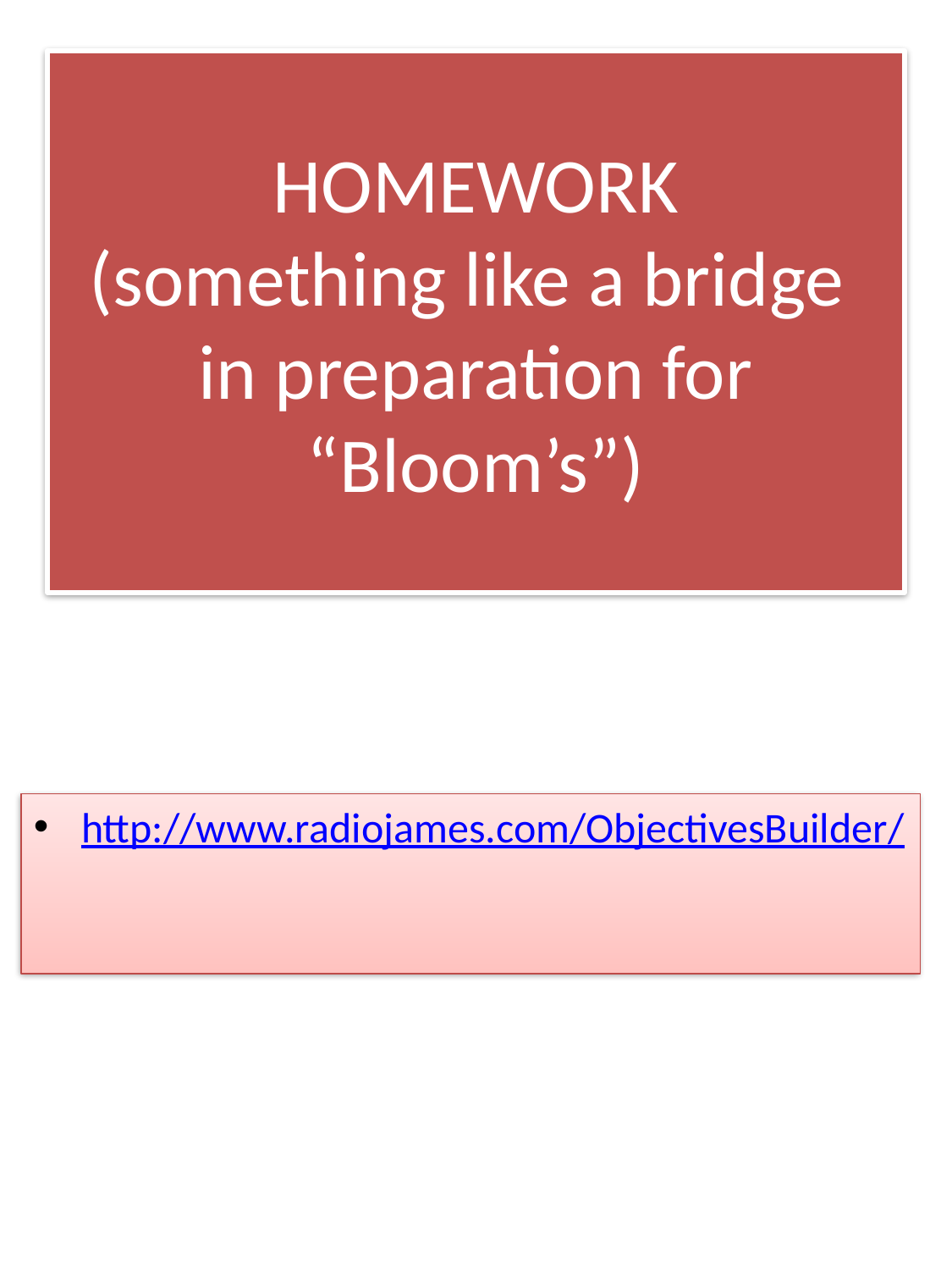

# HOMEWORK (something like a bridge in preparation for “Bloom’s”)
http://www.radiojames.com/ObjectivesBuilder/